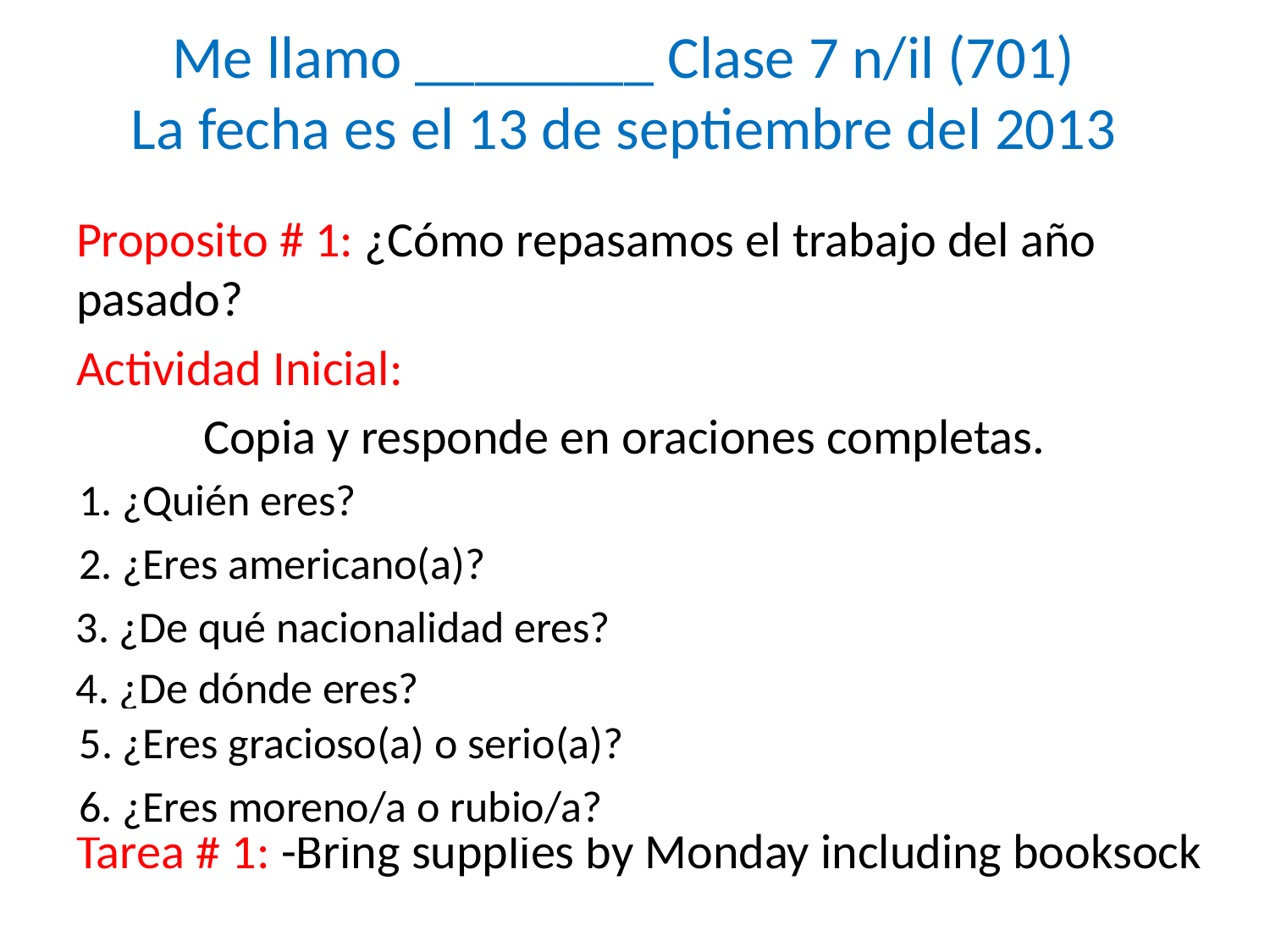

# Me llamo ________ Clase 7 n/il (701) La fecha es el 13 de septiembre del 2013
Proposito # 1: ¿Cómo repasamos el trabajo del año pasado?
Actividad Inicial:
	Copia y responde en oraciones completas.

Tarea # 1: -Bring supplies by Monday including booksock
1. ¿Quién eres?
2. ¿Eres americano(a)?
3. ¿De qué nacionalidad eres?
4. ¿De dónde eres?
5. ¿Eres gracioso(a) o serio(a)?
6. ¿Eres moreno/a o rubio/a?